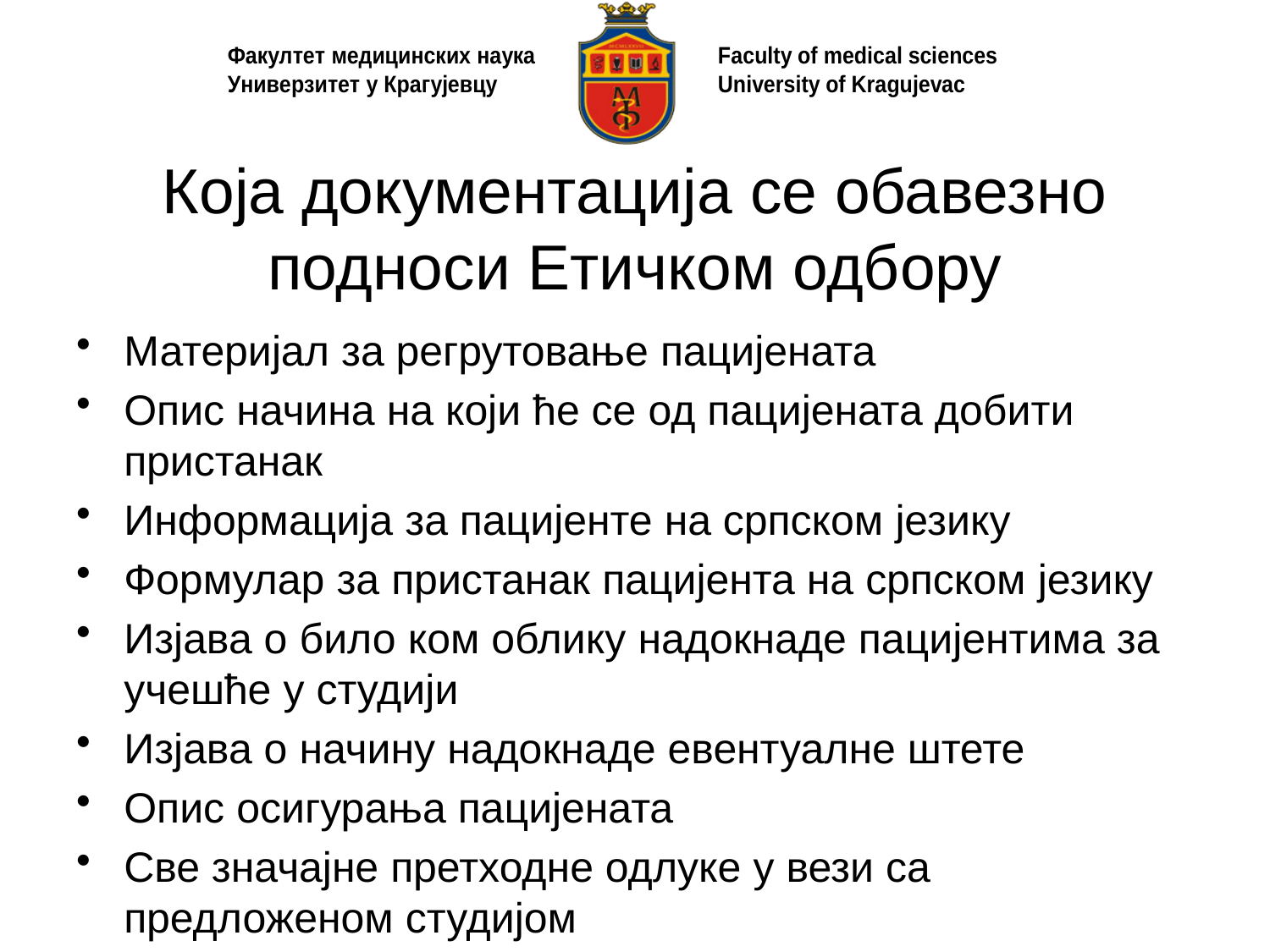

# Која документација се обавезно подноси Етичком одбору
Материјал за регрутовање пацијената
Опис начина на који ће се од пацијената добити пристанак
Информација за пацијенте на српском језику
Формулар за пристанак пацијента на српском језику
Изјава о било ком облику надокнаде пацијентима за учешће у студији
Изјава о начину надокнаде евентуалне штете
Опис осигурања пацијената
Све значајне претходне одлуке у вези са предложеном студијом